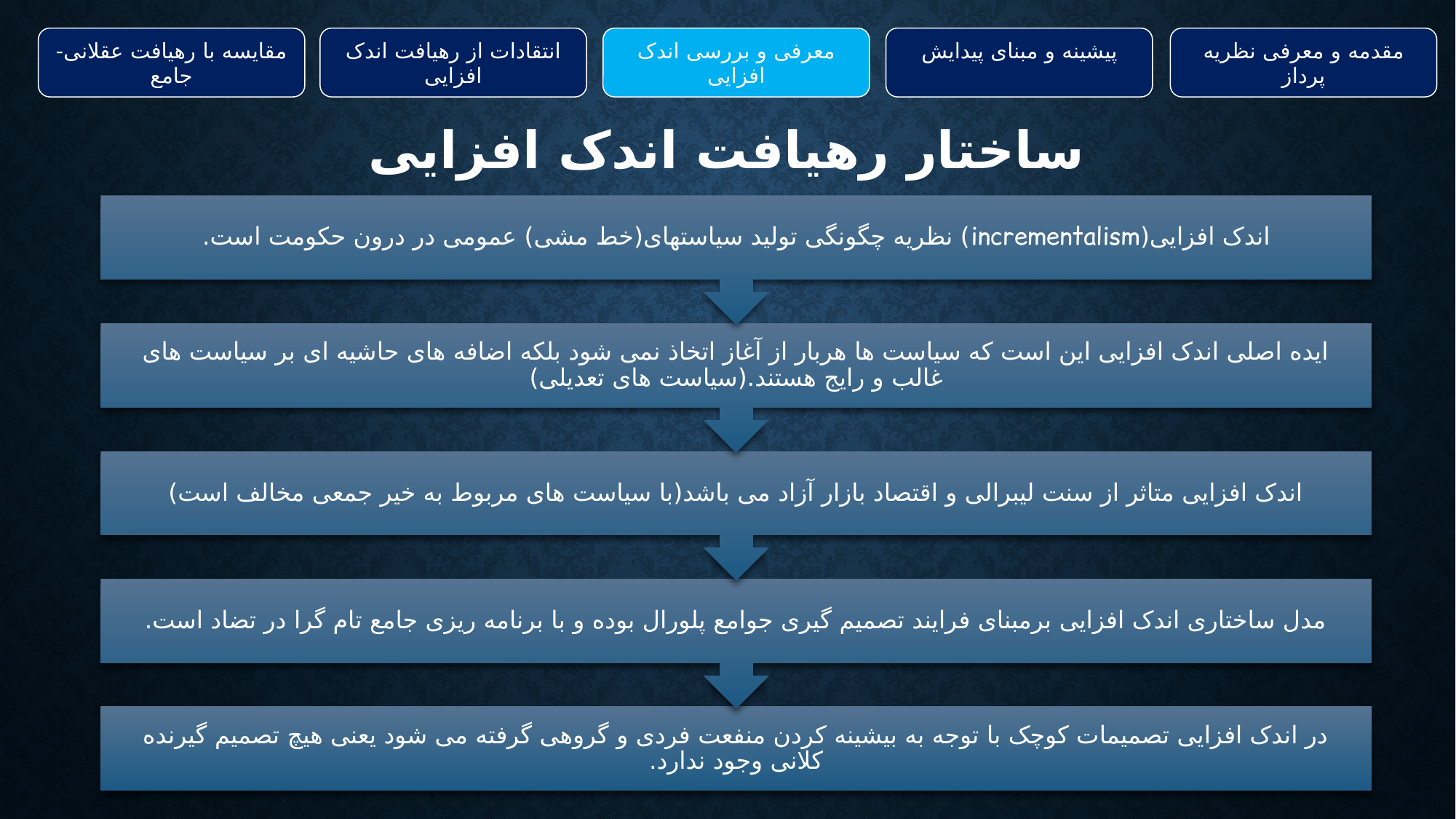

مقایسه با رهیافت عقلانی-جامع
انتقادات از رهیافت اندک افزایی
معرفی و بررسی اندک افزایی
پیشینه و مبنای پیدایش
مقدمه و معرفی نظریه پرداز
# ساختار رهیافت اندک افزایی
در اندک افزایی تصمیمات کوچک با توجه به بیشینه کردن منفعت فردی و گروهی گرفته می شود یعنی هیچ تصمیم گیرنده کلانی وجود ندارد.
مدل ساختاری اندک افزایی برمبنای فرایند تصمیم گیری جوامع پلورال بوده و با برنامه ریزی جامع تام گرا در تضاد است.
اندک افزایی متاثر از سنت لیبرالی و اقتصاد بازار آزاد می باشد(با سیاست های مربوط به خیر جمعی مخالف است)
ایده اصلی اندک افزایی این است که سیاست ها هربار از آغاز اتخاذ نمی شود بلکه اضافه های حاشیه ای بر سیاست های غالب و رایج هستند.(سیاست های تعدیلی)
اندک افزایی(incrementalism) نظریه چگونگی تولید سیاستهای(خط مشی) عمومی در درون حکومت است.